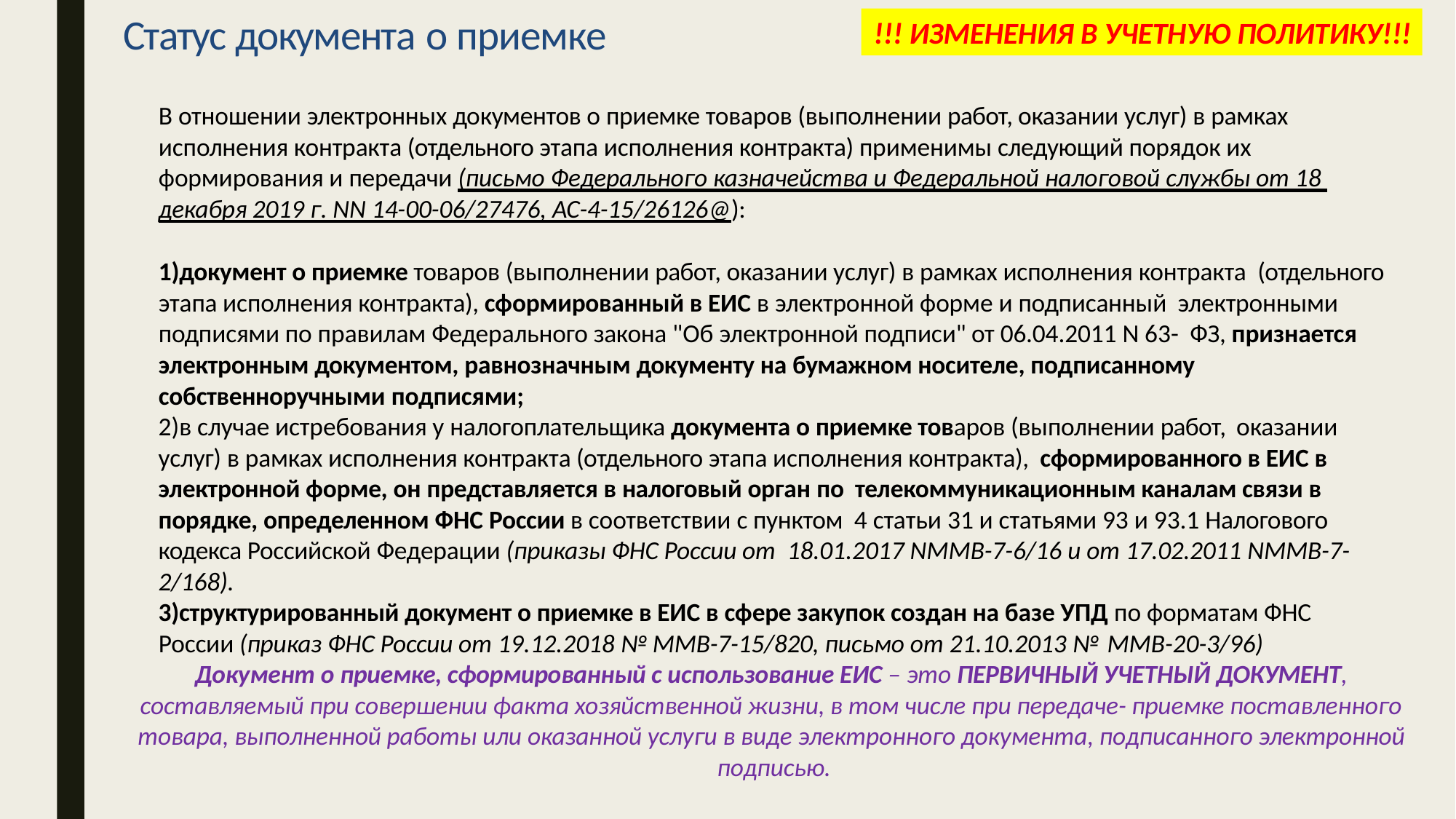

Статус документа о приемке
!!! ИЗМЕНЕНИЯ В УЧЕТНУЮ ПОЛИТИКУ!!!
В отношении электронных документов о приемке товаров (выполнении работ, оказании услуг) в рамках  исполнения контракта (отдельного этапа исполнения контракта) применимы следующий порядок их  формирования и передачи (письмо Федерального казначейства и Федеральной налоговой службы от 18  декабря 2019 г. NN 14-00-06/27476, АС-4-15/26126@):

1)документ о приемке товаров (выполнении работ, оказании услуг) в рамках исполнения контракта  (отдельного этапа исполнения контракта), сформированный в ЕИС в электронной форме и подписанный  электронными подписями по правилам Федерального закона "Об электронной подписи" от 06.04.2011 N 63-  ФЗ, признается электронным документом, равнозначным документу на бумажном носителе, подписанному  собственноручными подписями;
2)в случае истребования у налогоплательщика документа о приемке товаров (выполнении работ,  оказании услуг) в рамках исполнения контракта (отдельного этапа исполнения контракта),  сформированного в ЕИС в электронной форме, он представляется в налоговый орган по  телекоммуникационным каналам связи в порядке, определенном ФНС России в соответствии с пунктом  4 статьи 31 и статьями 93 и 93.1 Налогового кодекса Российской Федерации (приказы ФНС России от  18.01.2017 NММВ-7-6/16 и от 17.02.2011 NММВ-7-2/168).
3)структурированный документ о приемке в ЕИС в сфере закупок создан на базе УПД по форматам ФНС  России (приказ ФНС России от 19.12.2018 № ММВ-7-15/820, письмо от 21.10.2013 № ММВ-20-3/96)
Документ о приемке, сформированный с использование ЕИС – это ПЕРВИЧНЫЙ УЧЕТНЫЙ ДОКУМЕНТ,  составляемый при совершении факта хозяйственной жизни, в том числе при передаче- приемке поставленного  товара, выполненной работы или оказанной услуги в виде электронного документа, подписанного электронной  подписью.